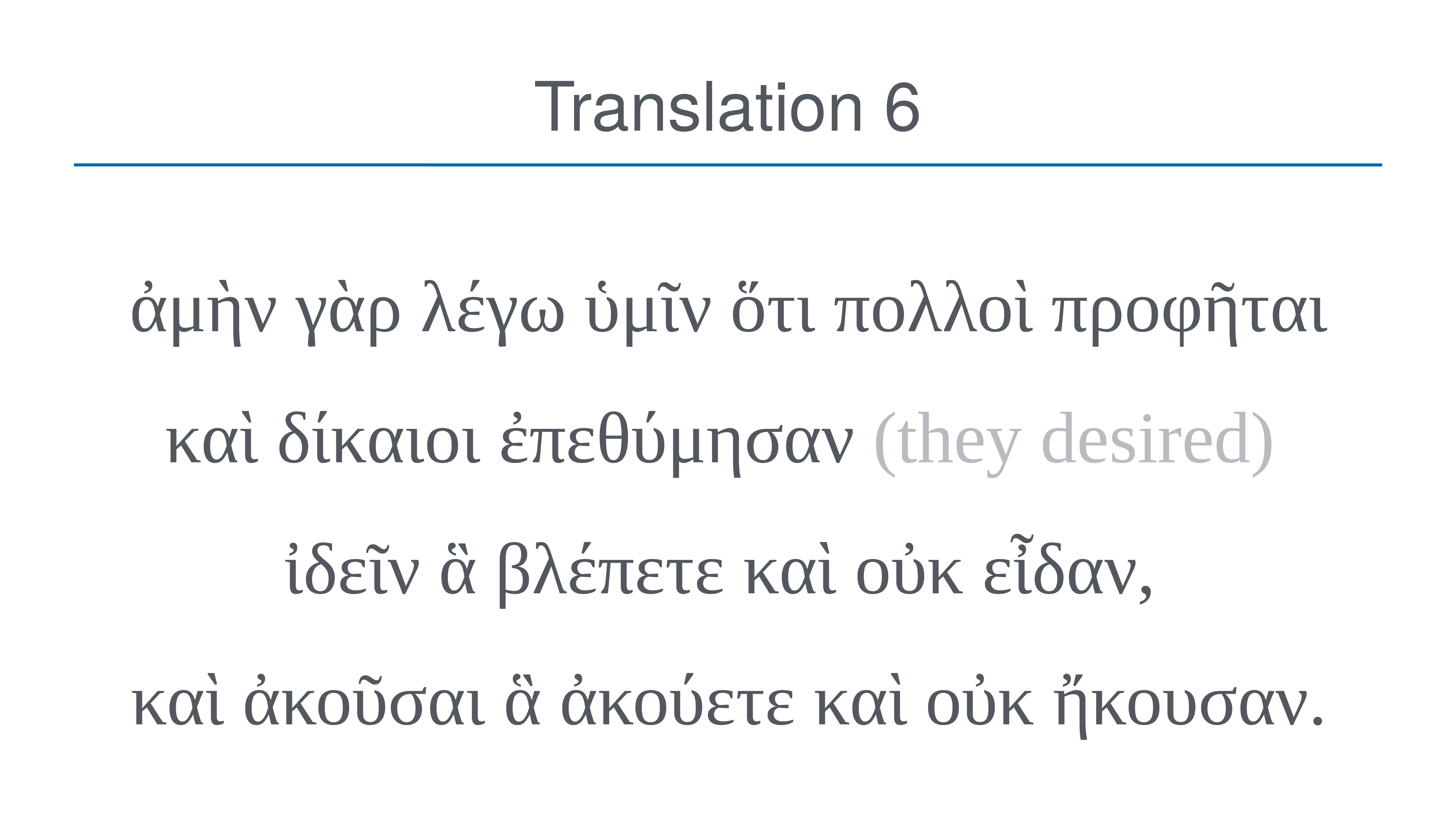

# Translation 6
ἀμὴν γὰρ λέγω ὑμῖν ὅτι πολλοὶ προφῆται καὶ δίκαιοι ἐπεθύμησαν (they desired)
ἰδεῖν ἃ βλέπετε καὶ οὐκ εἶδαν,
καὶ ἀκοῦσαι ἃ ἀκούετε καὶ οὐκ ἤκουσαν.